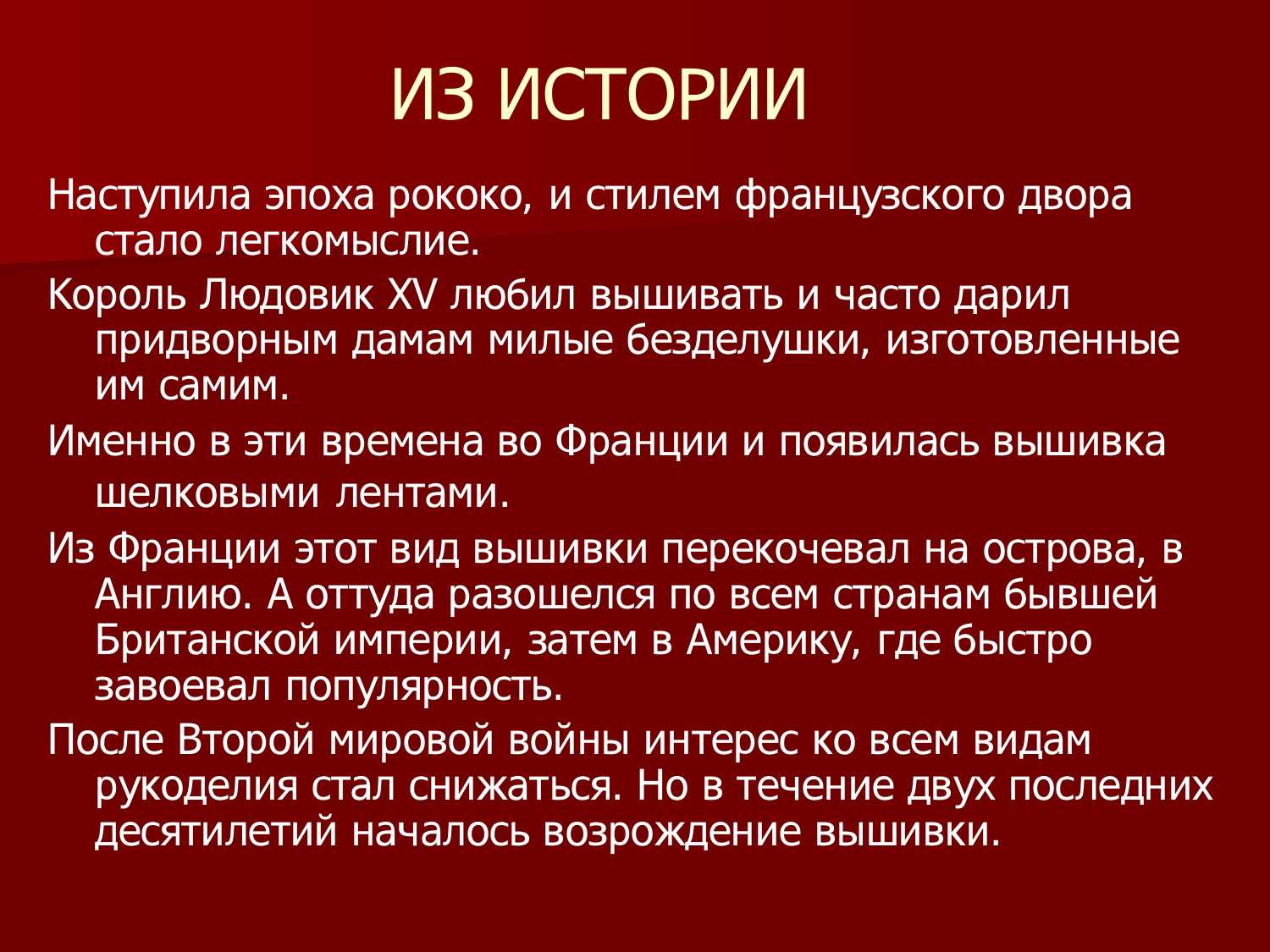

# ИЗ ИСТОРИИ
Наступила эпоха рококо, и стилем французского двора стало легкомыслие.
Король Людовик XV любил вышивать и часто дарил придворным дамам милые безделушки, изготовленные им самим.
Именно в эти времена во Франции и появилась вышивка шелковыми лентами.
Из Франции этот вид вышивки перекочевал на острова, в Англию. А оттуда разошелся по всем странам бывшей Британской империи, затем в Америку, где быстро завоевал популярность.
После Второй мировой войны интерес ко всем видам рукоделия стал снижаться. Но в течение двух последних десятилетий началось возрождение вышивки.